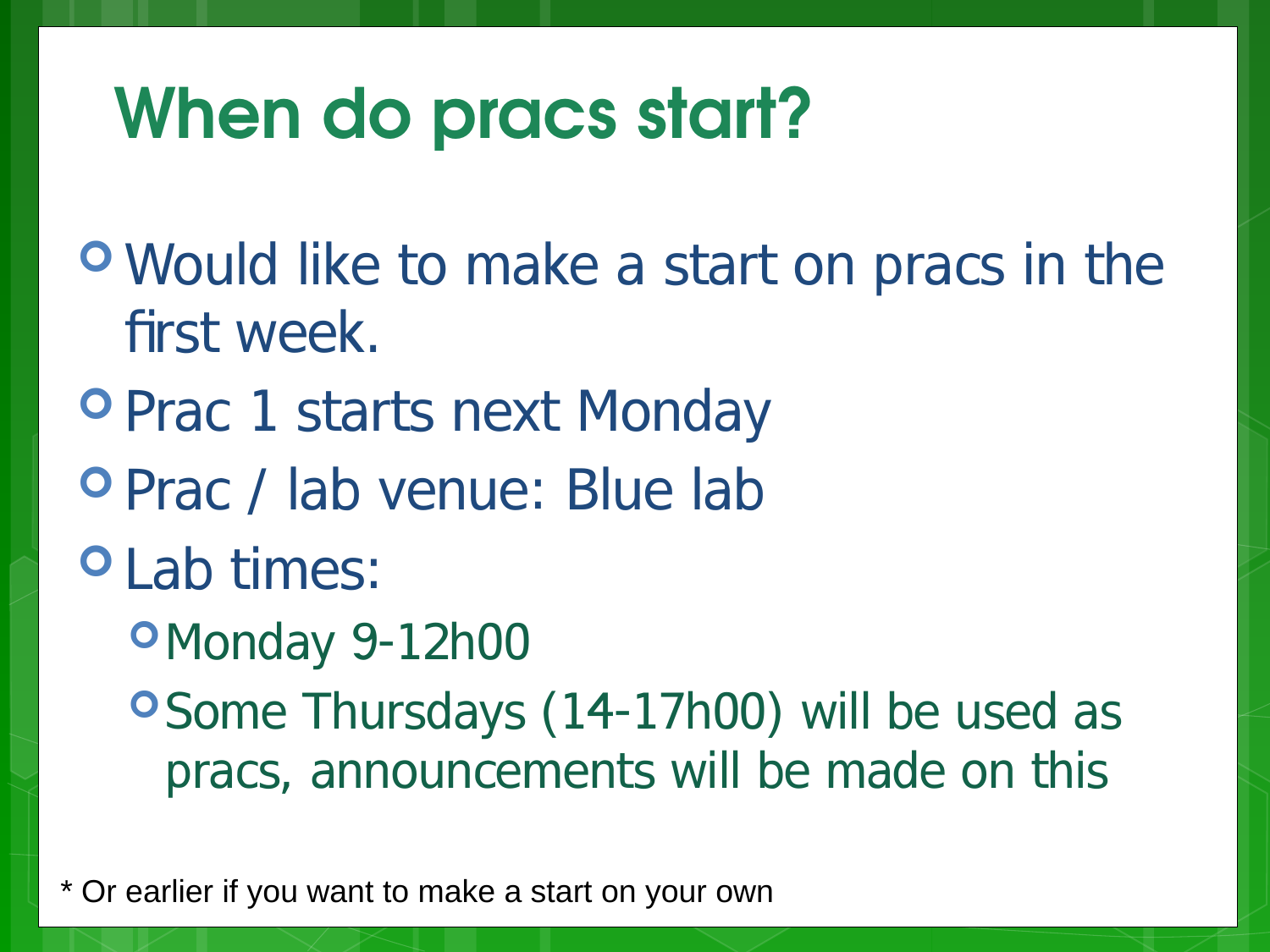

# When do pracs start?
Would like to make a start on pracs in the first week.
Prac 1 starts next Monday
Prac / lab venue: Blue lab
Lab times:
Monday 9-12h00
Some Thursdays (14-17h00) will be used as pracs, announcements will be made on this
* Or earlier if you want to make a start on your own